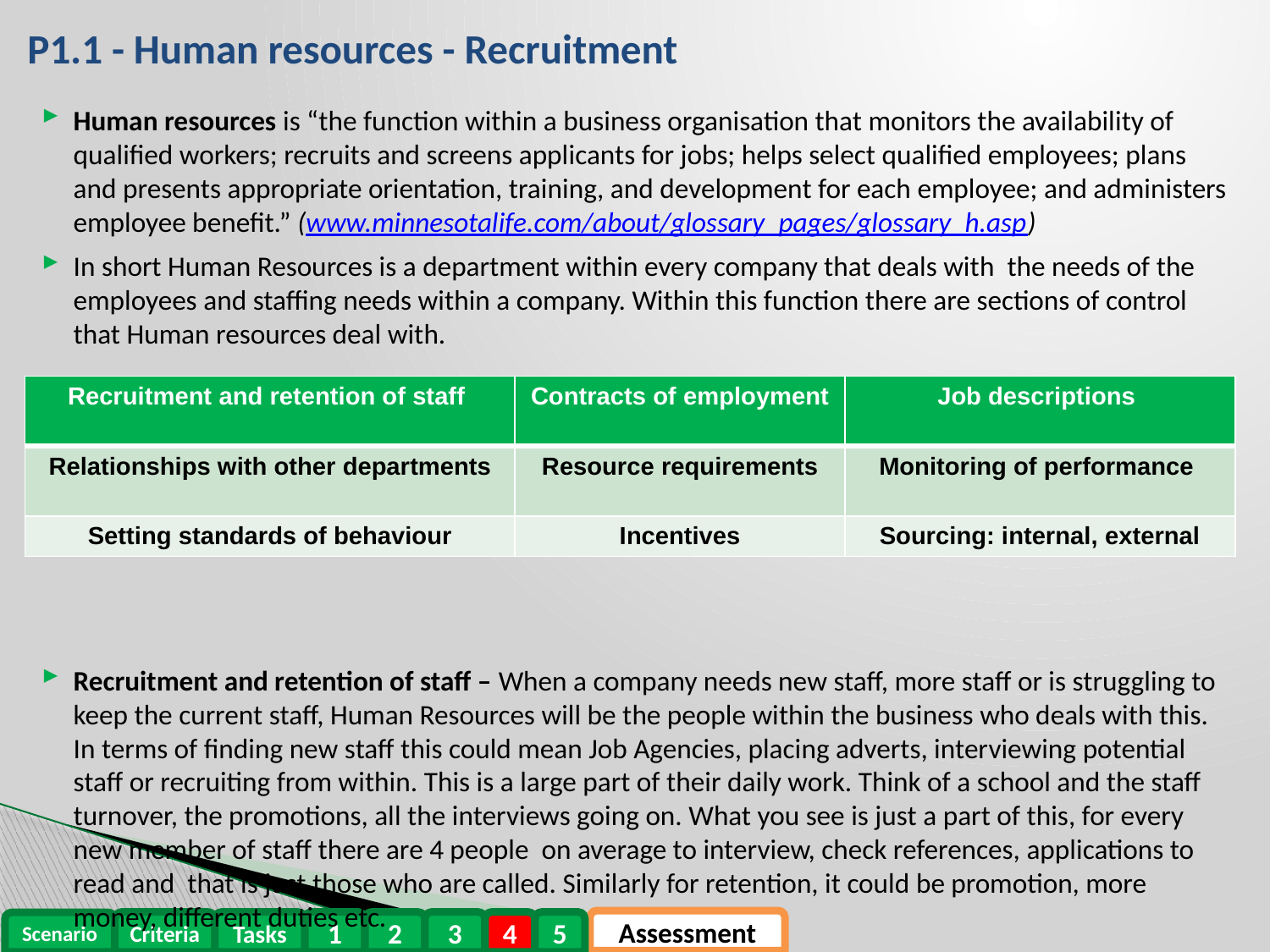

# P1.1 - Human resources - Recruitment
Human resources is “the function within a business organisation that monitors the availability of qualified workers; recruits and screens applicants for jobs; helps select qualified employees; plans and presents appropriate orientation, training, and development for each employee; and administers employee benefit.” (www.minnesotalife.com/about/glossary_pages/glossary_h.asp)
In short Human Resources is a department within every company that deals with  the needs of the employees and staffing needs within a company. Within this function there are sections of control that Human resources deal with.

Recruitment and retention of staff – When a company needs new staff, more staff or is struggling to keep the current staff, Human Resources will be the people within the business who deals with this. In terms of finding new staff this could mean Job Agencies, placing adverts, interviewing potential staff or recruiting from within. This is a large part of their daily work. Think of a school and the staff turnover, the promotions, all the interviews going on. What you see is just a part of this, for every new member of staff there are 4 people  on average to interview, check references, applications to read and  that is just those who are called. Similarly for retention, it could be promotion, more money, different duties etc.

| Recruitment and retention of staff | Contracts of employment | Job descriptions |
| --- | --- | --- |
| Relationships with other departments | Resource requirements | Monitoring of performance |
| Setting standards of behaviour | Incentives | Sourcing: internal, external |